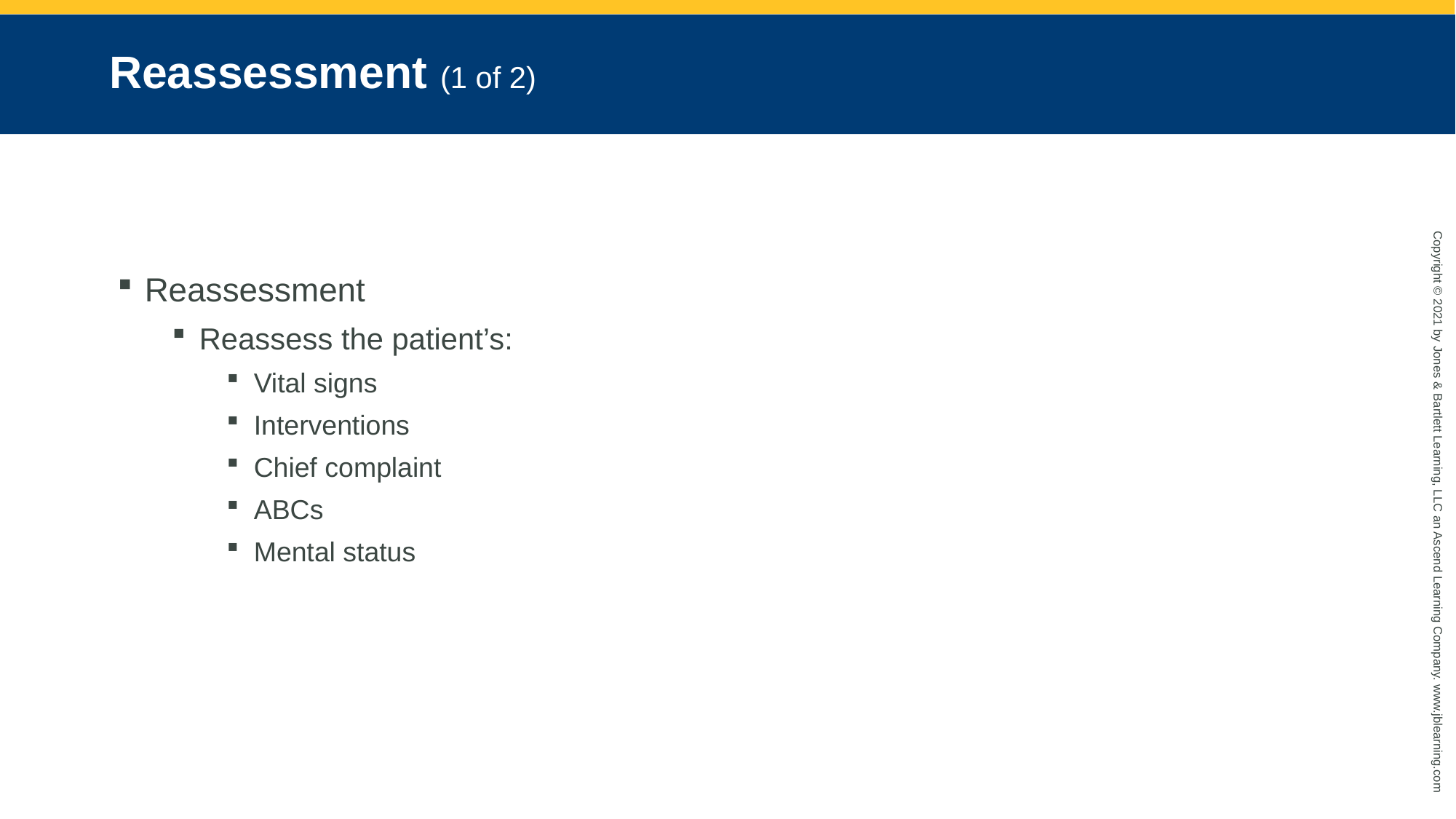

# Reassessment (1 of 2)
Reassessment
Reassess the patient’s:
Vital signs
Interventions
Chief complaint
ABCs
Mental status